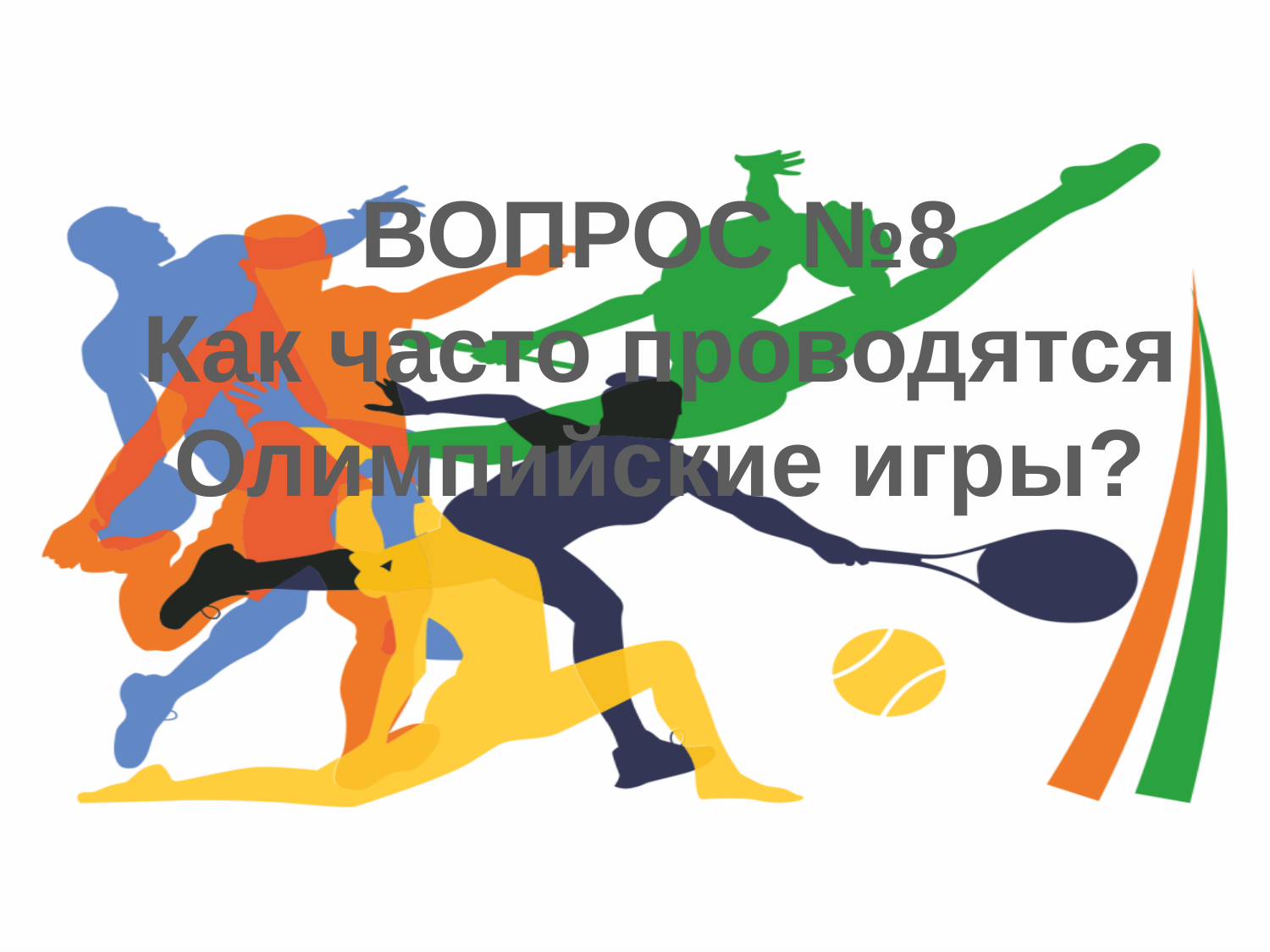

ВОПРОС №8
Как часто проводятся Олимпийские игры?